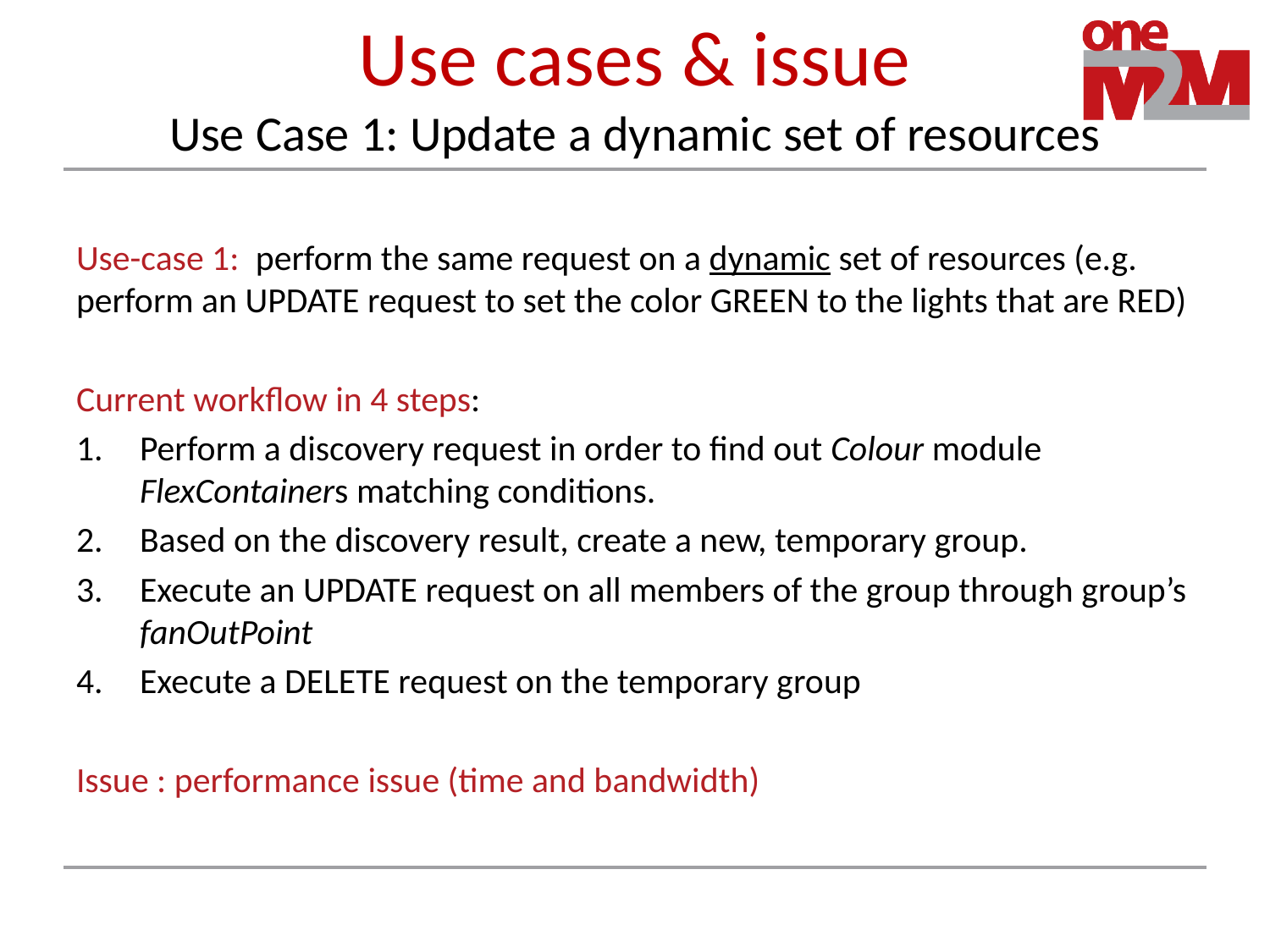

# Use cases & issue Use Case 1: Update a dynamic set of resources
Use-case 1:  perform the same request on a dynamic set of resources (e.g. perform an UPDATE request to set the color GREEN to the lights that are RED)

Current workflow in 4 steps:
Perform a discovery request in order to find out Colour module FlexContainers matching conditions.
Based on the discovery result, create a new, temporary group.
Execute an UPDATE request on all members of the group through group’s fanOutPoint
Execute a DELETE request on the temporary group

Issue : performance issue (time and bandwidth)